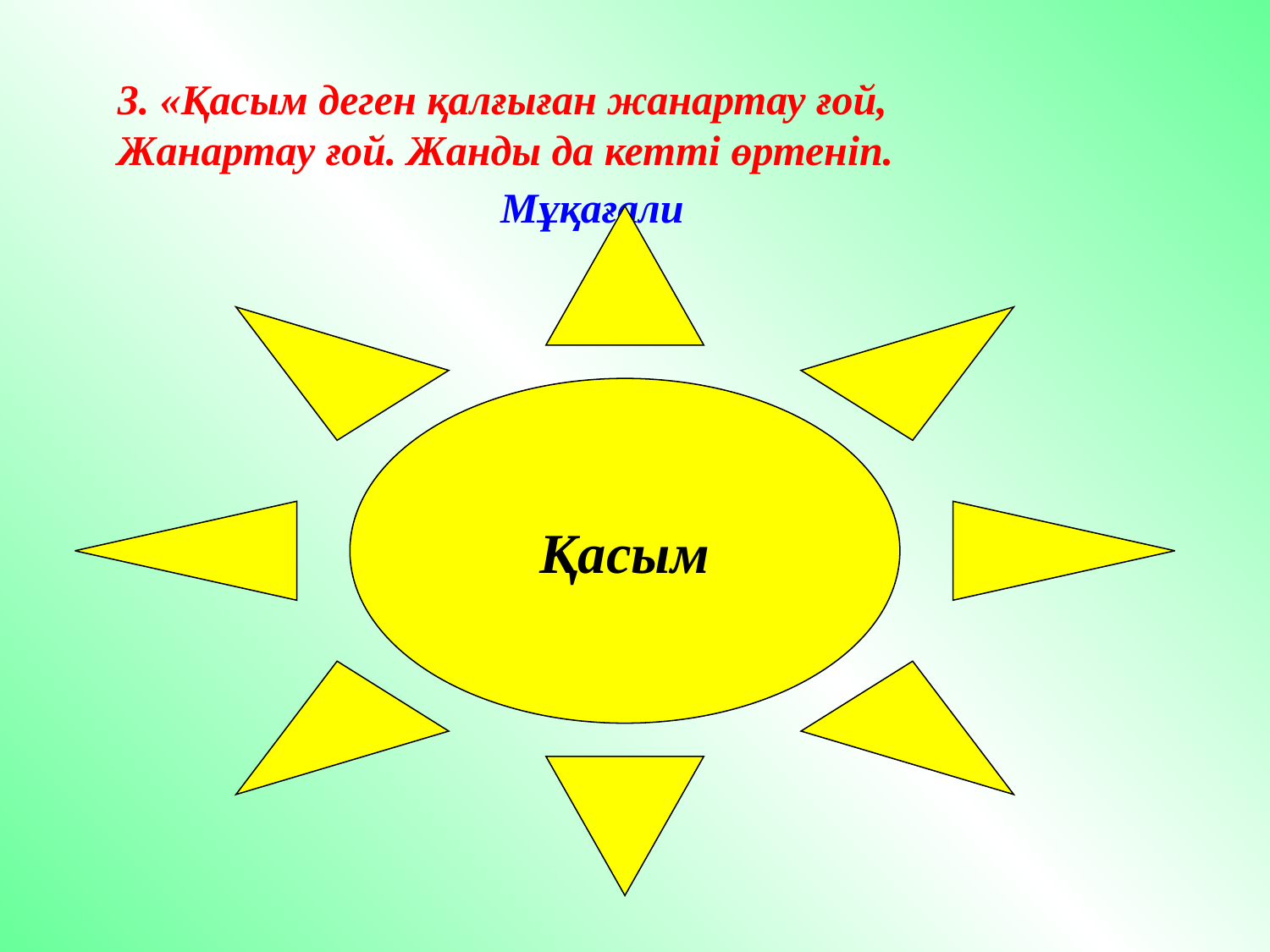

3. «Қасым деген қалғыған жанартау ғой,
Жанартау ғой. Жанды да кетті өртеніп.
Мұқағали
Қасым